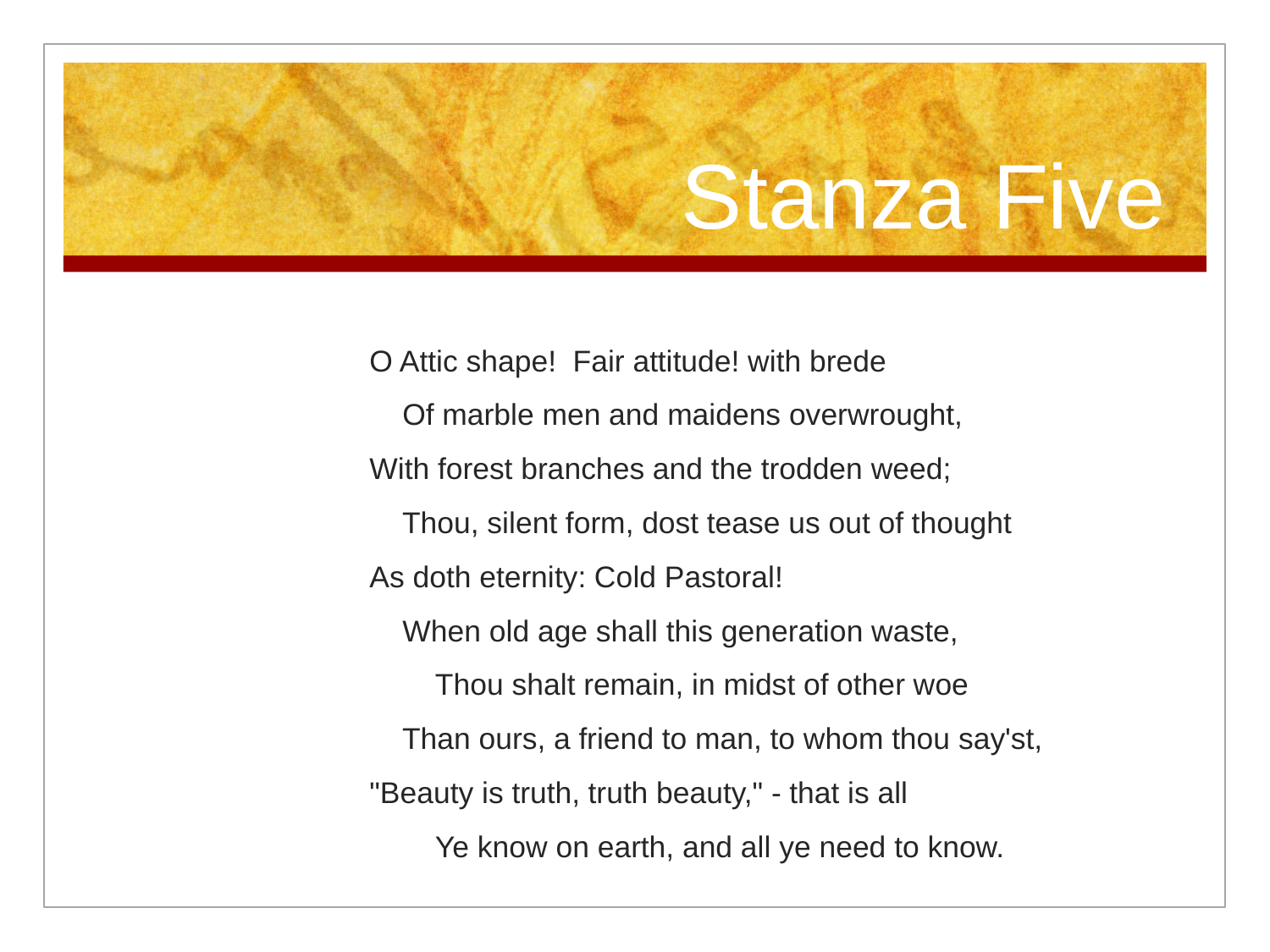

# Stanza Five
	O Attic shape!  Fair attitude! with brede
    Of marble men and maidens overwrought,
With forest branches and the trodden weed;
    Thou, silent form, dost tease us out of thought
As doth eternity: Cold Pastoral!
    When old age shall this generation waste,
        Thou shalt remain, in midst of other woe
    Than ours, a friend to man, to whom thou say'st,
"Beauty is truth, truth beauty," - that is all
        Ye know on earth, and all ye need to know.